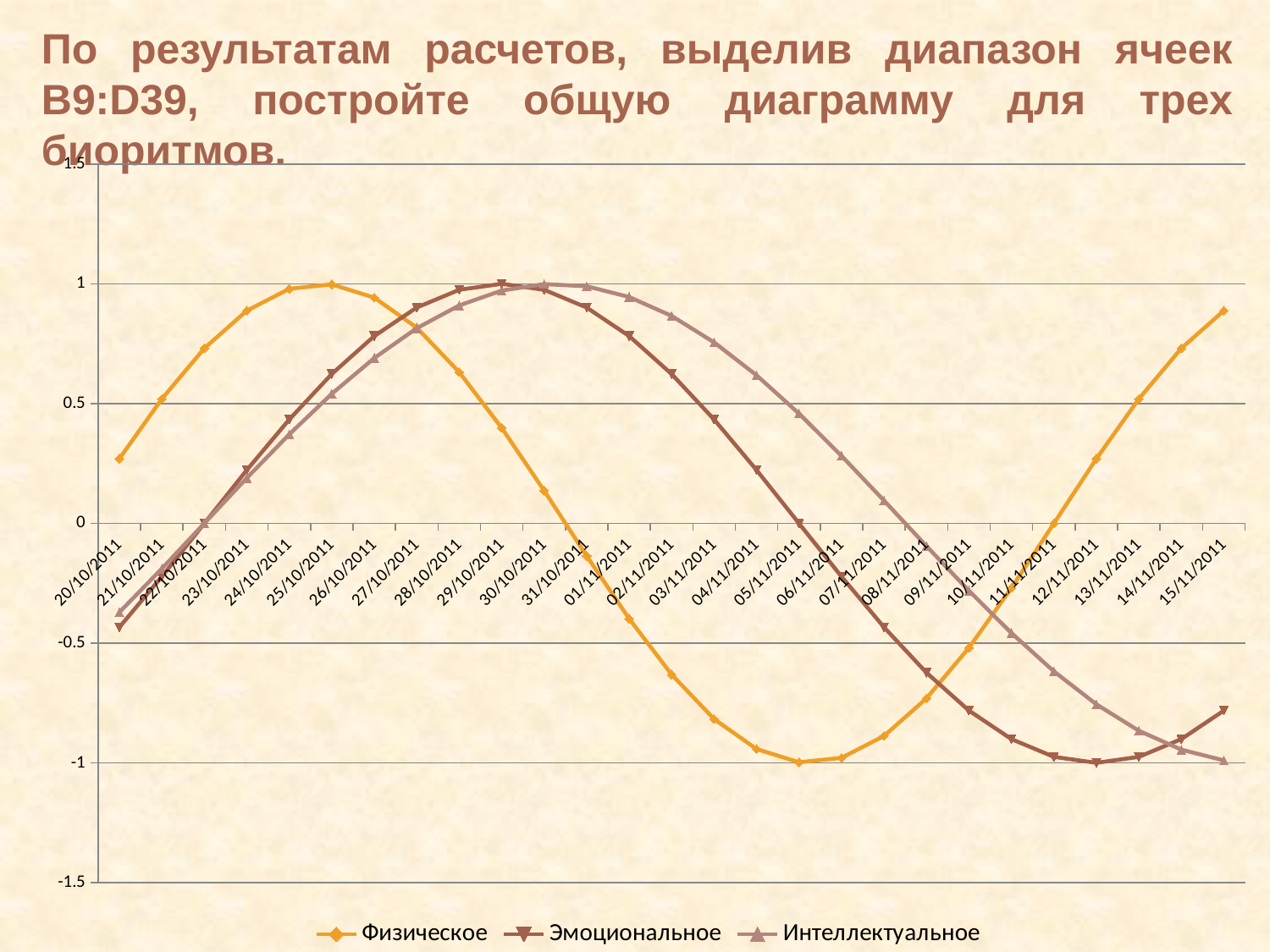

По результатам расчетов, выделив диапазон ячеек B9:D39, постройте общую диаграмму для трех биоритмов.

### Chart

| Category | Физическое | Эмоциональное | Интеллектуальное |
|---|---|---|---|
| 40836 | 0.2697967711563105 | -0.4338837391180189 | -0.37166245566060246 |
| 40837 | 0.5195839500356356 | -0.22252093395660003 | -0.1892512443605325 |
| 40838 | 0.7308359642783321 | -7.449336286713404e-14 | 4.703529232763515e-14 |
| 40839 | 0.8878852184021284 | 0.22252093395601144 | 0.18925124436017834 |
| 40840 | 0.9790840876822277 | 0.43388373911747496 | 0.3716624556602676 |
| 40841 | 0.9976687691905665 | 0.6234898018588322 | 0.5406408174556877 |
| 40842 | 0.9422609221189315 | 0.7818314824679612 | 0.6900790114823137 |
| 40843 | 0.816969893010594 | 0.9009688679022688 | 0.8145759520500694 |
| 40844 | 0.6310879443262042 | 0.9749279121817952 | 0.9096319953543989 |
| 40845 | 0.39840108984635786 | 1.0 | 0.9718115683235143 |
| 40846 | 0.1361666490963047 | 0.974927912181856 | 0.998867339182989 |
| 40847 | -0.13616664909625611 | 0.9009688679025848 | 0.9898214418809651 |
| 40848 | -0.3984010898463129 | 0.7818314824681317 | 0.9450008187146868 |
| 40849 | -0.6310879443254607 | 0.623489801859046 | 0.8660254037846082 |
| 40850 | -0.8169698930100412 | 0.4338837391177214 | 0.755749574354368 |
| 40851 | -0.9422609221189152 | 0.22252093395627803 | 0.618158986220602 |
| 40852 | -0.9976687691905631 | -2.557864944158217e-13 | 0.45822652172725425 |
| 40853 | -0.9790840876824226 | -0.2225209339558901 | 0.2817325568415328 |
| 40854 | -0.8878852184025694 | -0.43388373911736283 | 0.0950560433041188 |
| 40855 | -0.7308359642783656 | -0.6234898018587349 | -0.09505604330396465 |
| 40856 | -0.5195839500356775 | -0.7818314824678836 | -0.2817325568409479 |
| 40857 | -0.26979677115723344 | -0.9009688679024122 | -0.4582265217271166 |
| 40858 | -1.4897978684036417e-13 | -0.9749279121817674 | -0.6181589862204803 |
| 40859 | 0.26979677115694656 | -1.0 | -0.7557495743542666 |
| 40860 | 0.5195839500354229 | -0.9749279121818837 | -0.8660254037843034 |
| 40861 | 0.7308359642781622 | -0.9009688679024415 | -0.9450008187146361 |
| 40862 | 0.8878852184024323 | -0.7818314824679258 | -0.9898214418809431 |